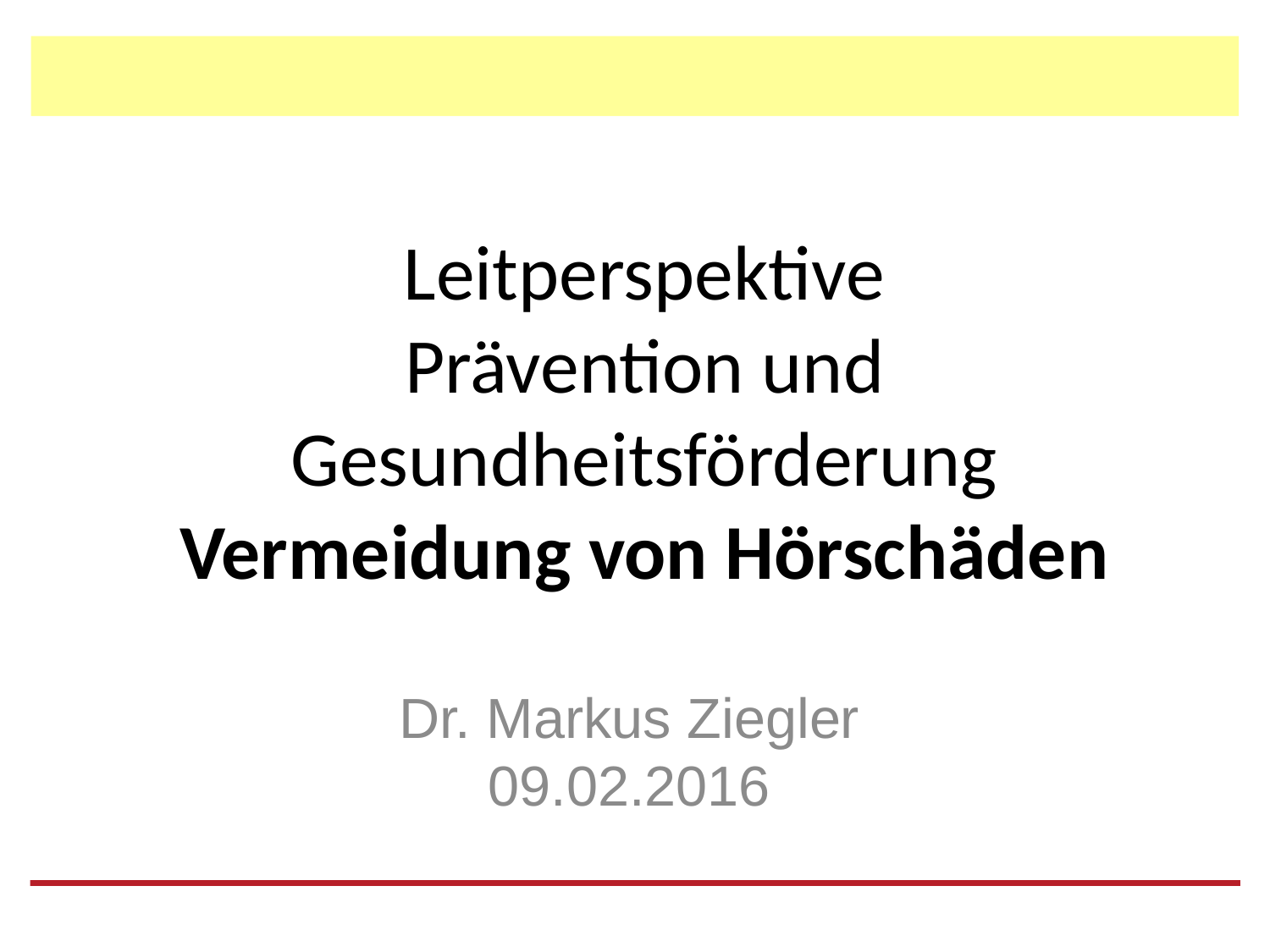

# Leitperspektive Prävention und Gesundheitsförderung Vermeidung von Hörschäden
Dr. Markus Ziegler
09.02.2016